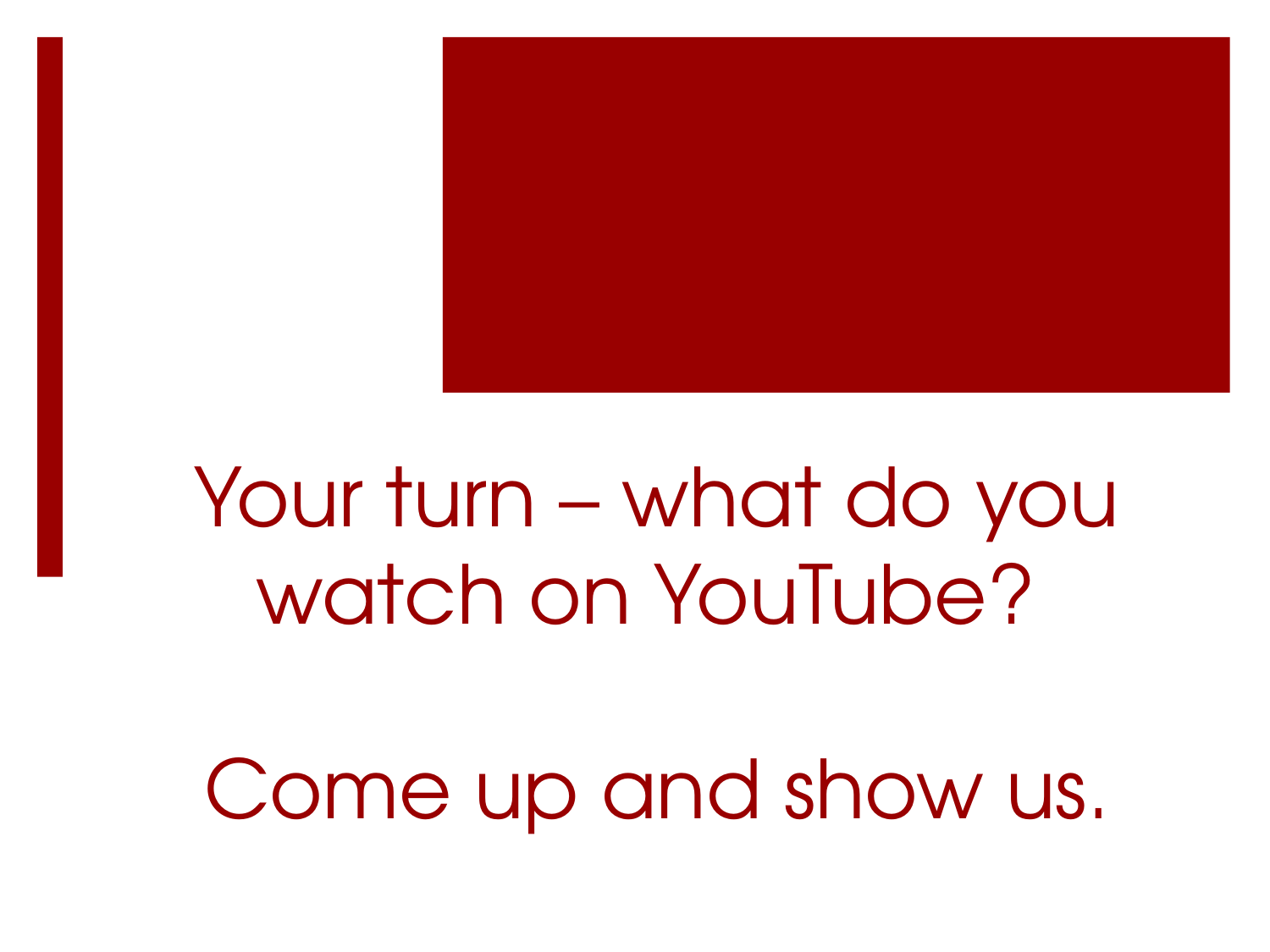

# Your turn – what do you watch on YouTube? Come up and show us.